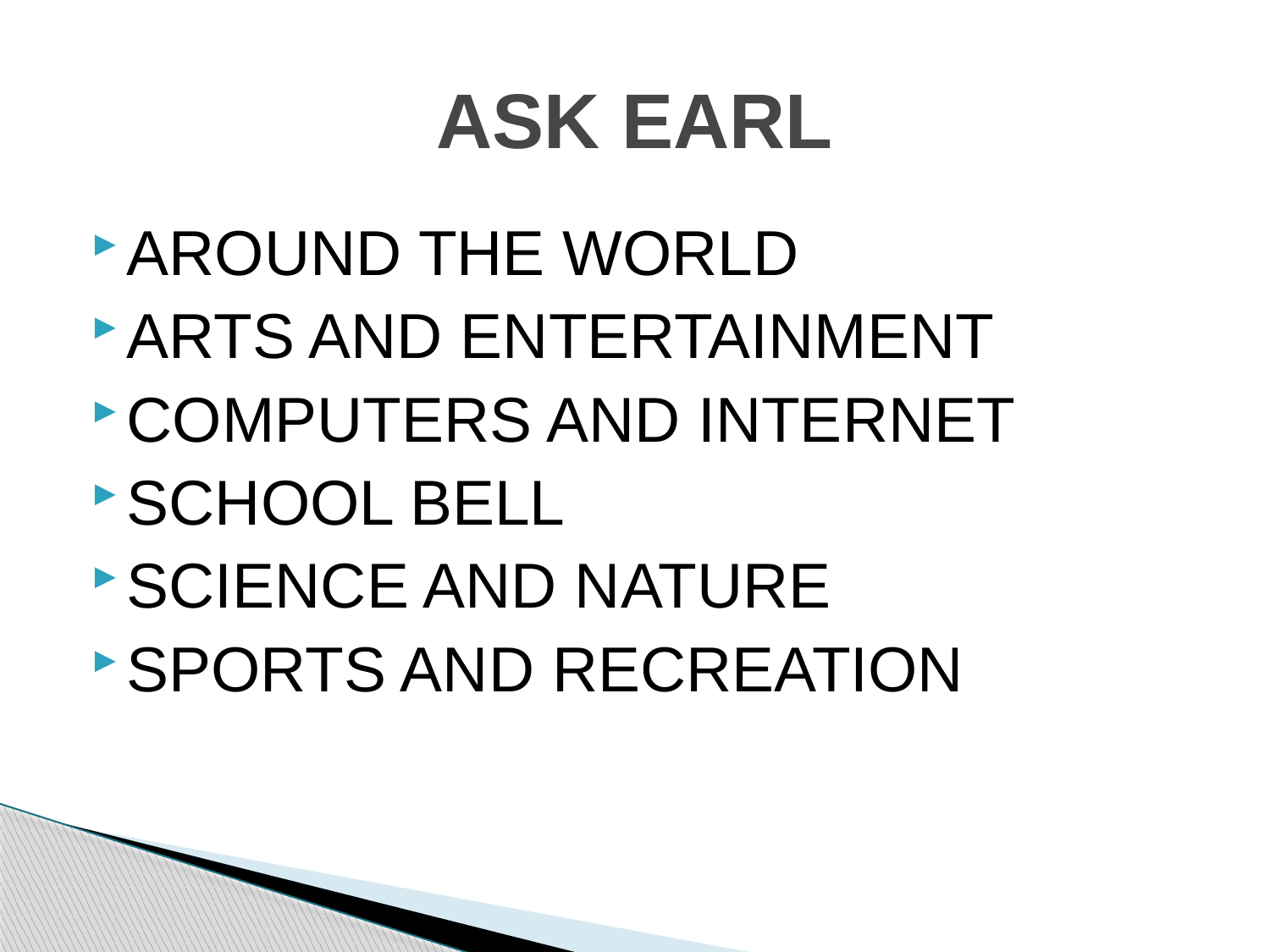

# ASK EARL
AROUND THE WORLD
ARTS AND ENTERTAINMENT
COMPUTERS AND INTERNET
SCHOOL BELL
SCIENCE AND NATURE
SPORTS AND RECREATION